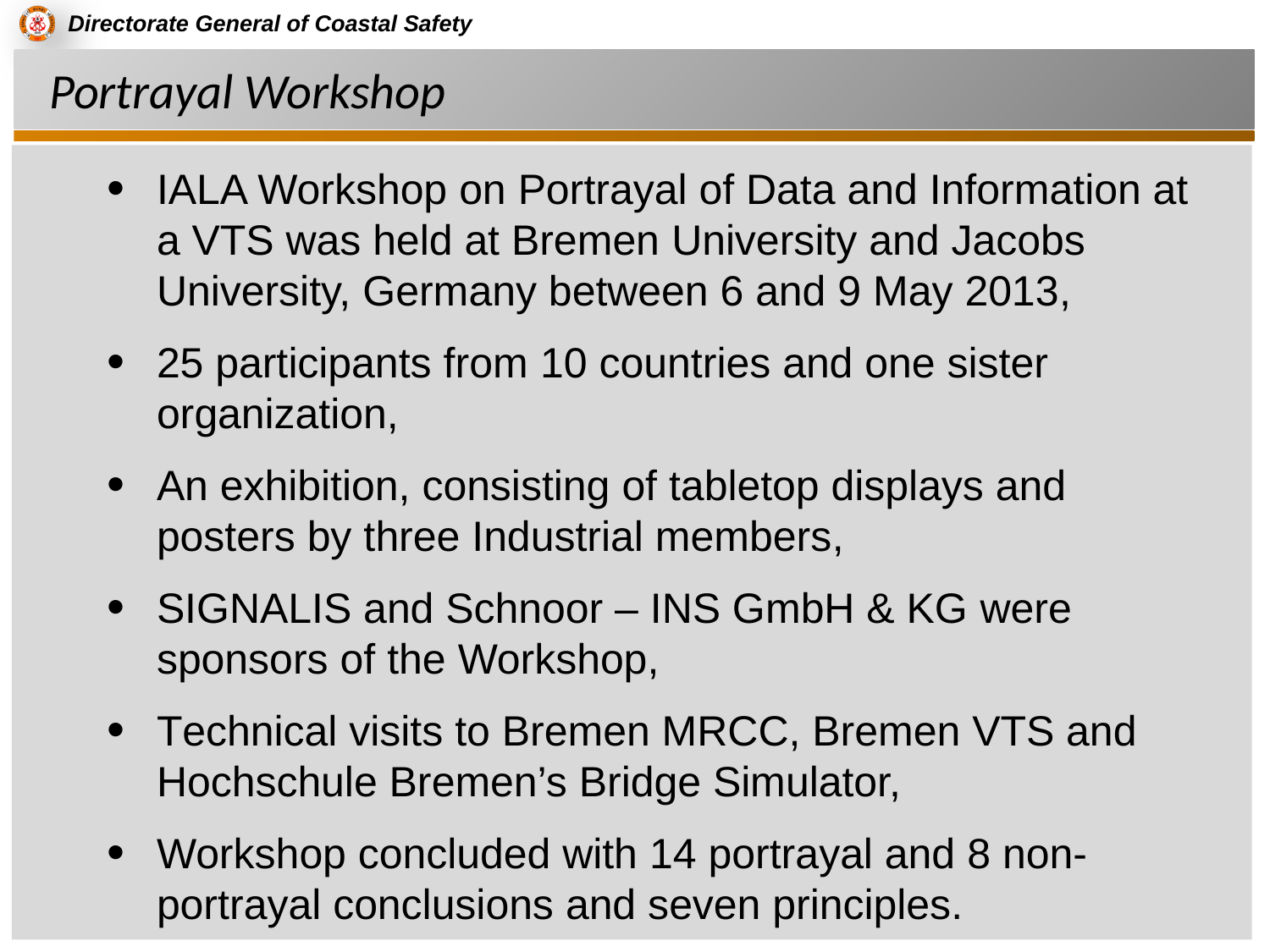

# Portrayal Workshop
IALA Workshop on Portrayal of Data and Information at a VTS was held at Bremen University and Jacobs University, Germany between 6 and 9 May 2013,
25 participants from 10 countries and one sister organization,
An exhibition, consisting of tabletop displays and posters by three Industrial members,
SIGNALIS and Schnoor – INS GmbH & KG were sponsors of the Workshop,
Technical visits to Bremen MRCC, Bremen VTS and Hochschule Bremen’s Bridge Simulator,
Workshop concluded with 14 portrayal and 8 non-portrayal conclusions and seven principles.